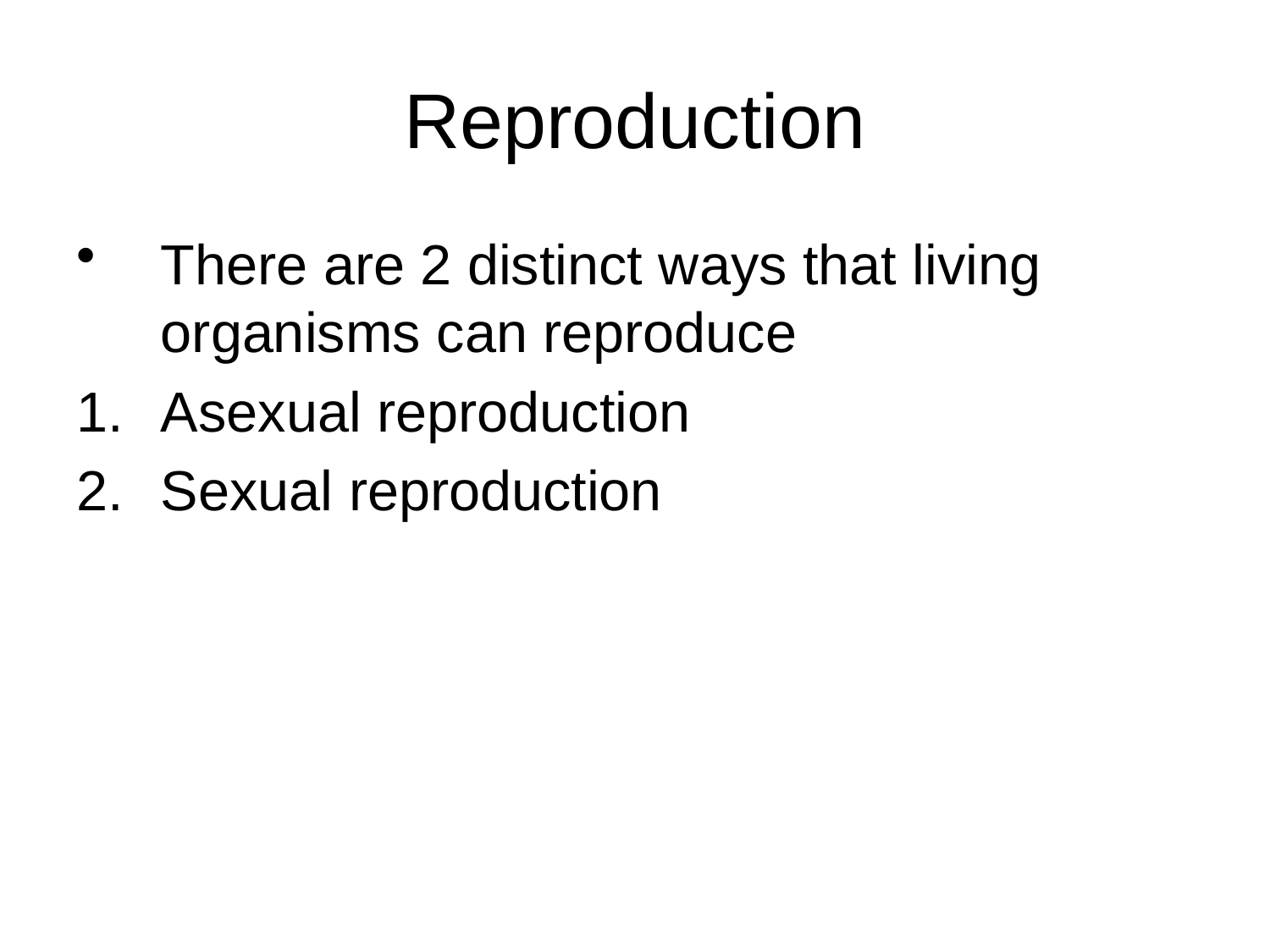

# Reproduction
There are 2 distinct ways that living organisms can reproduce
Asexual reproduction
Sexual reproduction